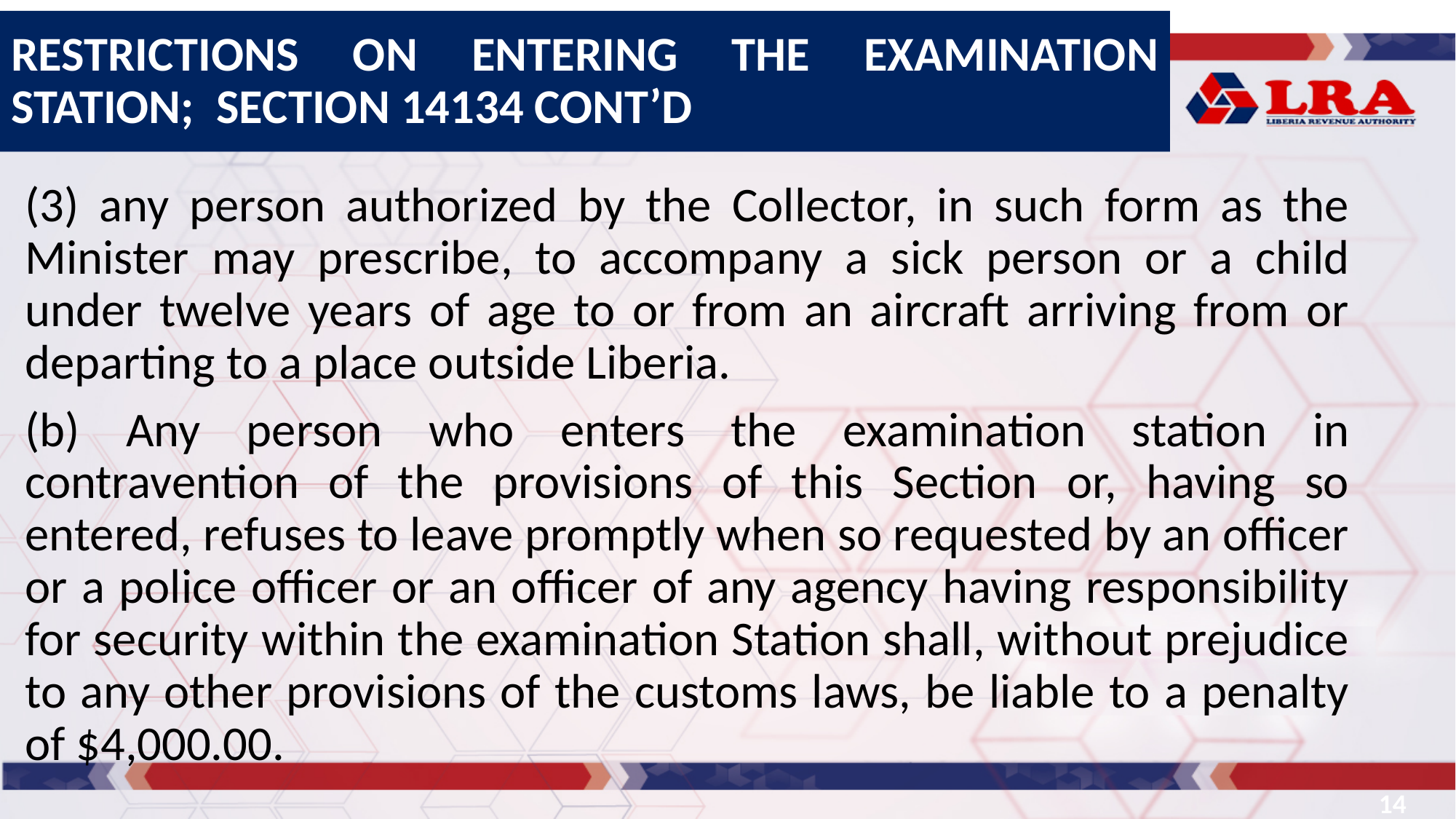

“
RESTRICTIONS ON ENTERING THE EXAMINATION STATION;  SECTION 14134 CONT’D

(3) any person authorized by the Collector, in such form as the Minister may prescribe, to accompany a sick person or a child under twelve years of age to or from an aircraft arriving from or departing to a place outside Liberia.
(b) Any person who enters the examination station in contravention of the provisions of this Section or, having so entered, refuses to leave promptly when so requested by an officer or a police officer or an officer of any agency having responsibility for security within the examination Station shall, without prejudice to any other provisions of the customs laws, be liable to a penalty of $4,000.00.

14